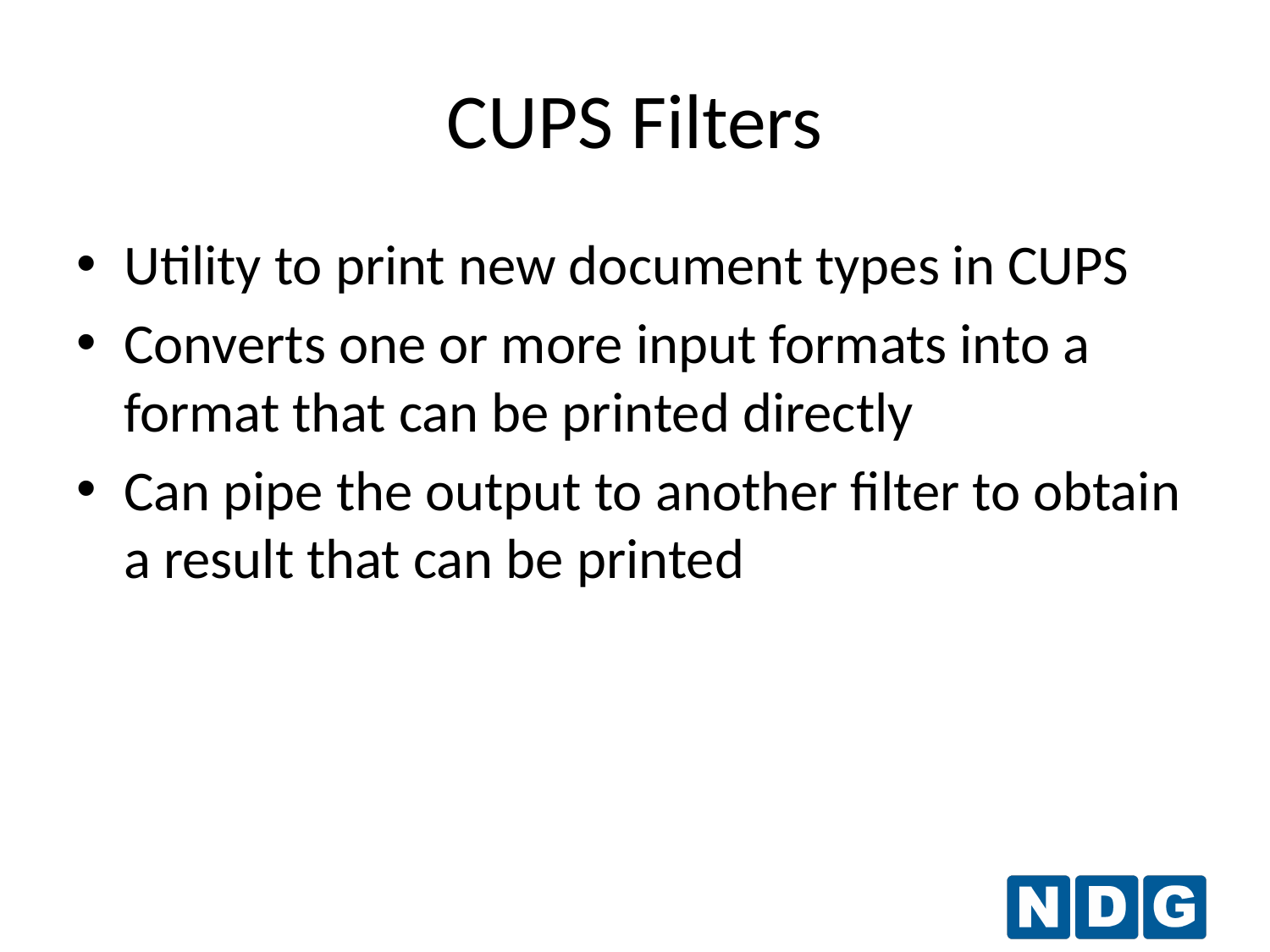

CUPS Filters
Utility to print new document types in CUPS
Converts one or more input formats into a format that can be printed directly
Can pipe the output to another filter to obtain a result that can be printed